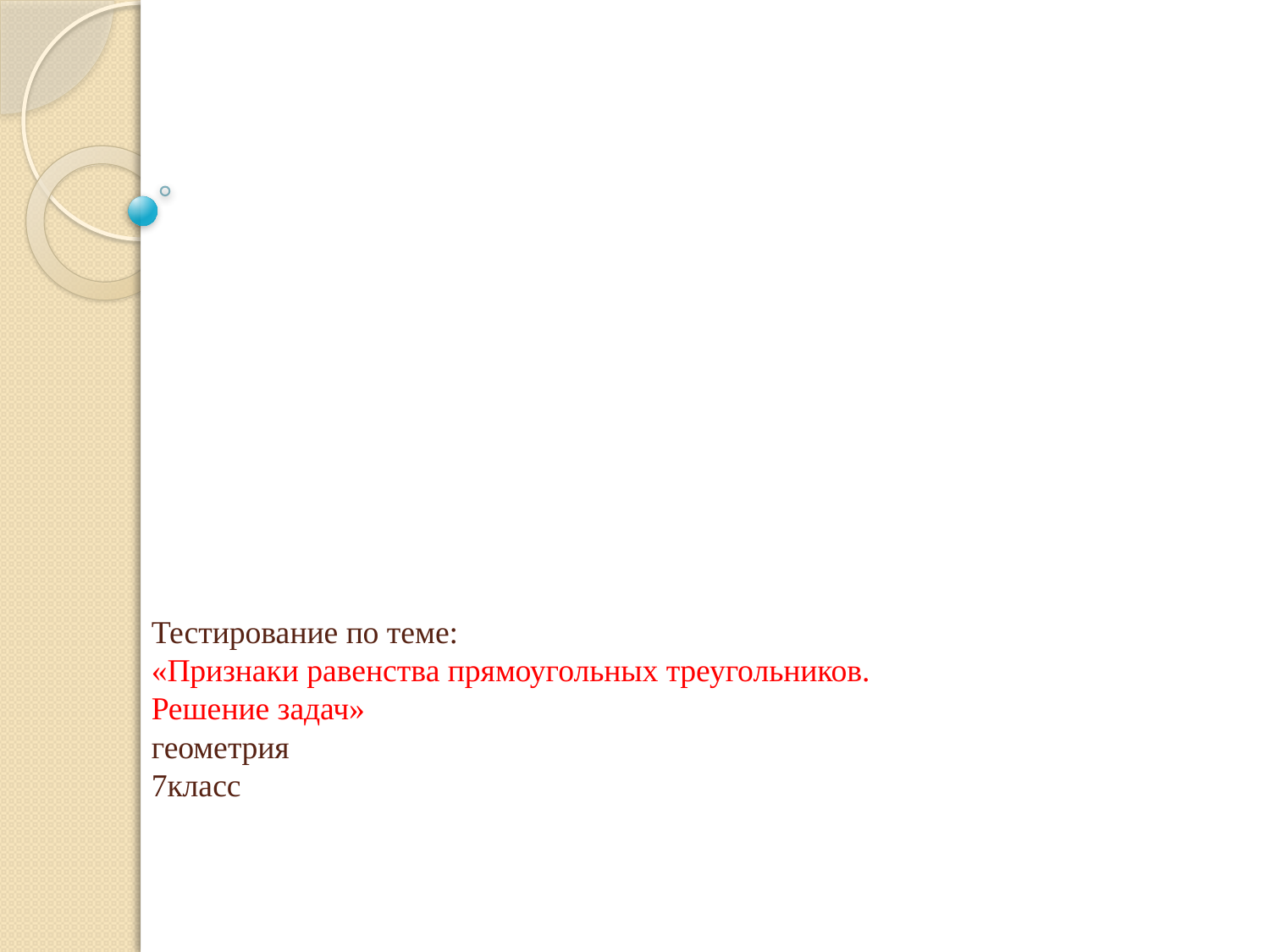

# Тестирование по теме: «Признаки равенства прямоугольных треугольников. Решение задач» геометрия 7класс